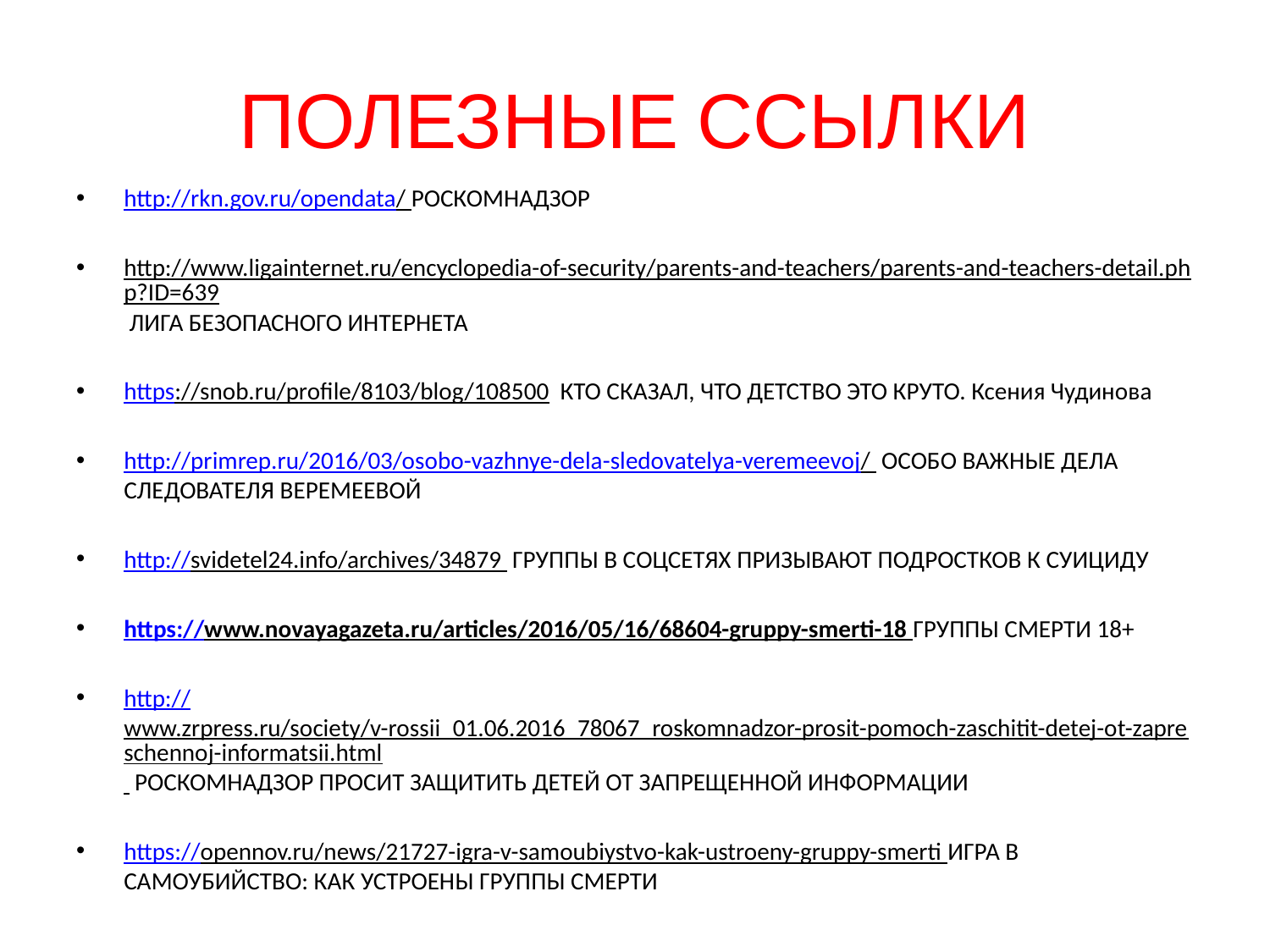

# ПОЛЕЗНЫЕ ССЫЛКИ
http://rkn.gov.ru/opendata/ РОСКОМНАДЗОР

http://www.ligainternet.ru/encyclopedia-of-security/parents-and-teachers/parents-and-teachers-detail.php?ID=639 ЛИГА БЕЗОПАСНОГО ИНТЕРНЕТА

https://snob.ru/profile/8103/blog/108500  КТО СКАЗАЛ, ЧТО ДЕТСТВО ЭТО КРУТО. Ксения Чудинова

http://primrep.ru/2016/03/osobo-vazhnye-dela-sledovatelya-veremeevoj/  ОСОБО ВАЖНЫЕ ДЕЛА СЛЕДОВАТЕЛЯ ВЕРЕМЕЕВОЙ

http://svidetel24.info/archives/34879  ГРУППЫ В СОЦСЕТЯХ ПРИЗЫВАЮТ ПОДРОСТКОВ К СУИЦИДУ

https://www.novayagazeta.ru/articles/2016/05/16/68604-gruppy-smerti-18 ГРУППЫ СМЕРТИ 18+

http://www.zrpress.ru/society/v-rossii_01.06.2016_78067_roskomnadzor-prosit-pomoch-zaschitit-detej-ot-zapreschennoj-informatsii.html  РОСКОМНАДЗОР ПРОСИТ ЗАЩИТИТЬ ДЕТЕЙ ОТ ЗАПРЕЩЕННОЙ ИНФОРМАЦИИ

https://opennov.ru/news/21727-igra-v-samoubiystvo-kak-ustroeny-gruppy-smerti ИГРА В САМОУБИЙСТВО: КАК УСТРОЕНЫ ГРУППЫ СМЕРТИ